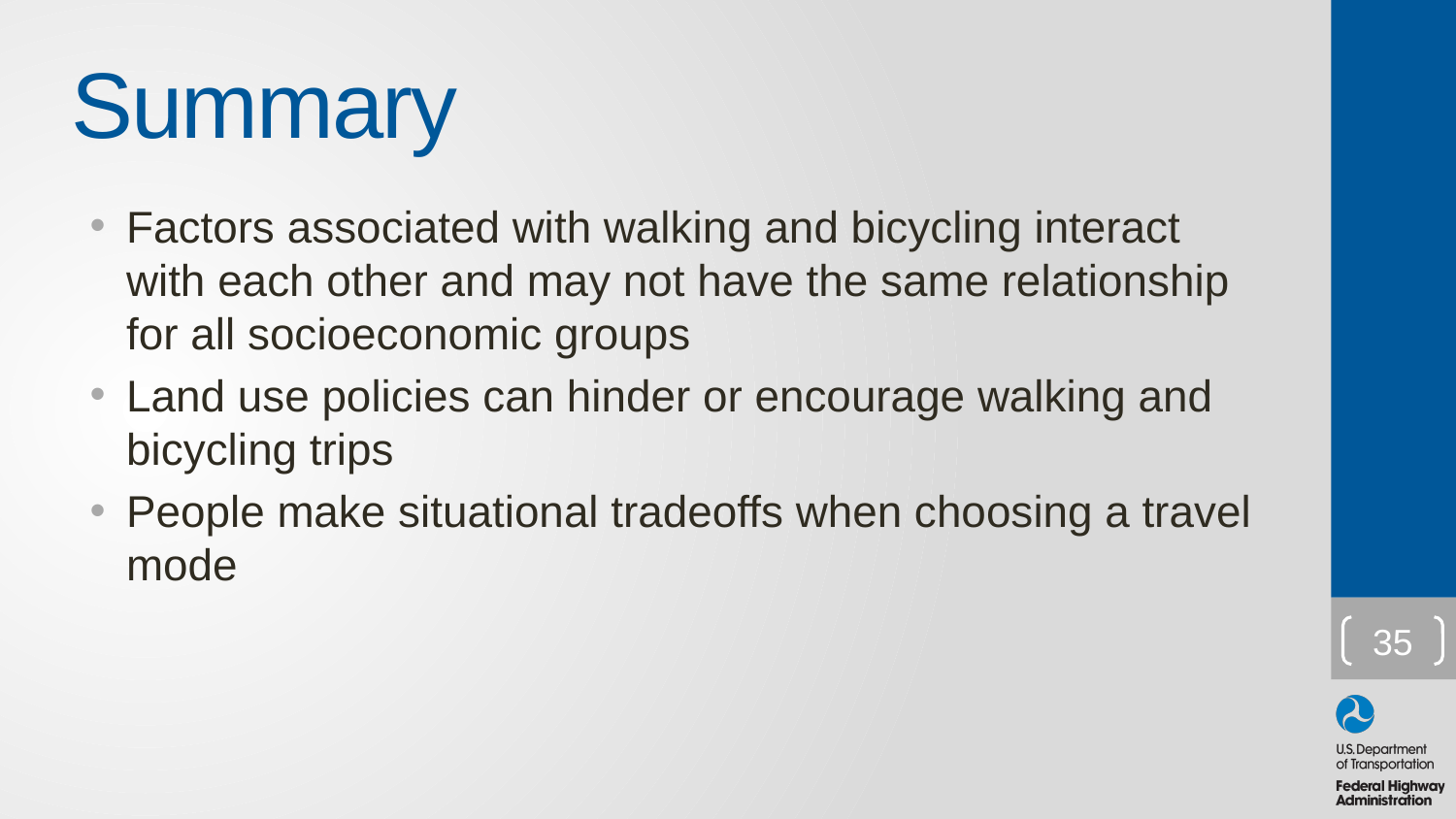

# Summary
Factors associated with walking and bicycling interact with each other and may not have the same relationship for all socioeconomic groups
Land use policies can hinder or encourage walking and bicycling trips
People make situational tradeoffs when choosing a travel mode
35